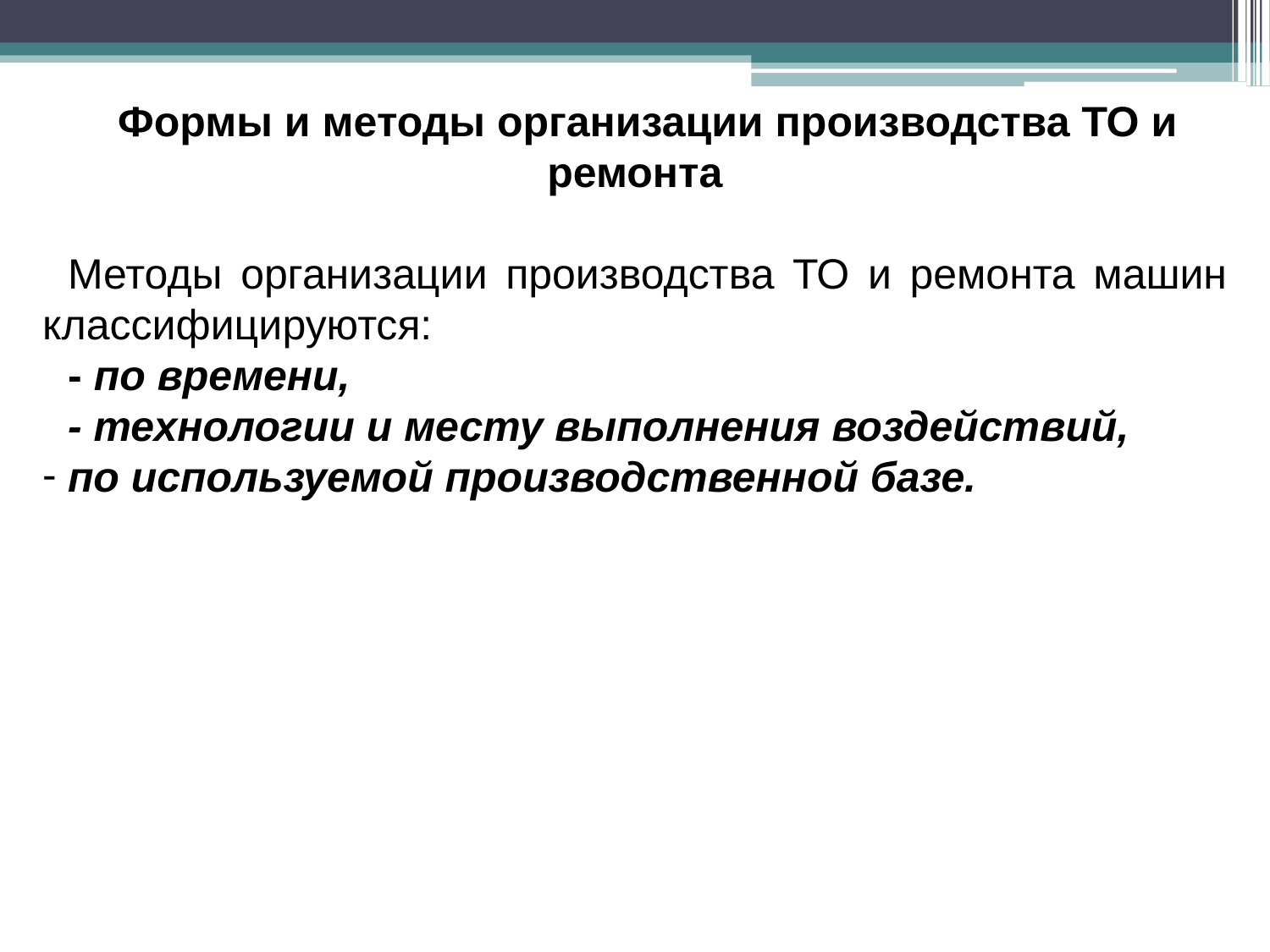

Формы и методы организации производства ТО и ремонта

Методы организации производства ТО и ремонта машин классифицируются:
- по времени,
- технологии и месту выполнения воздействий,
по используемой производственной базе.